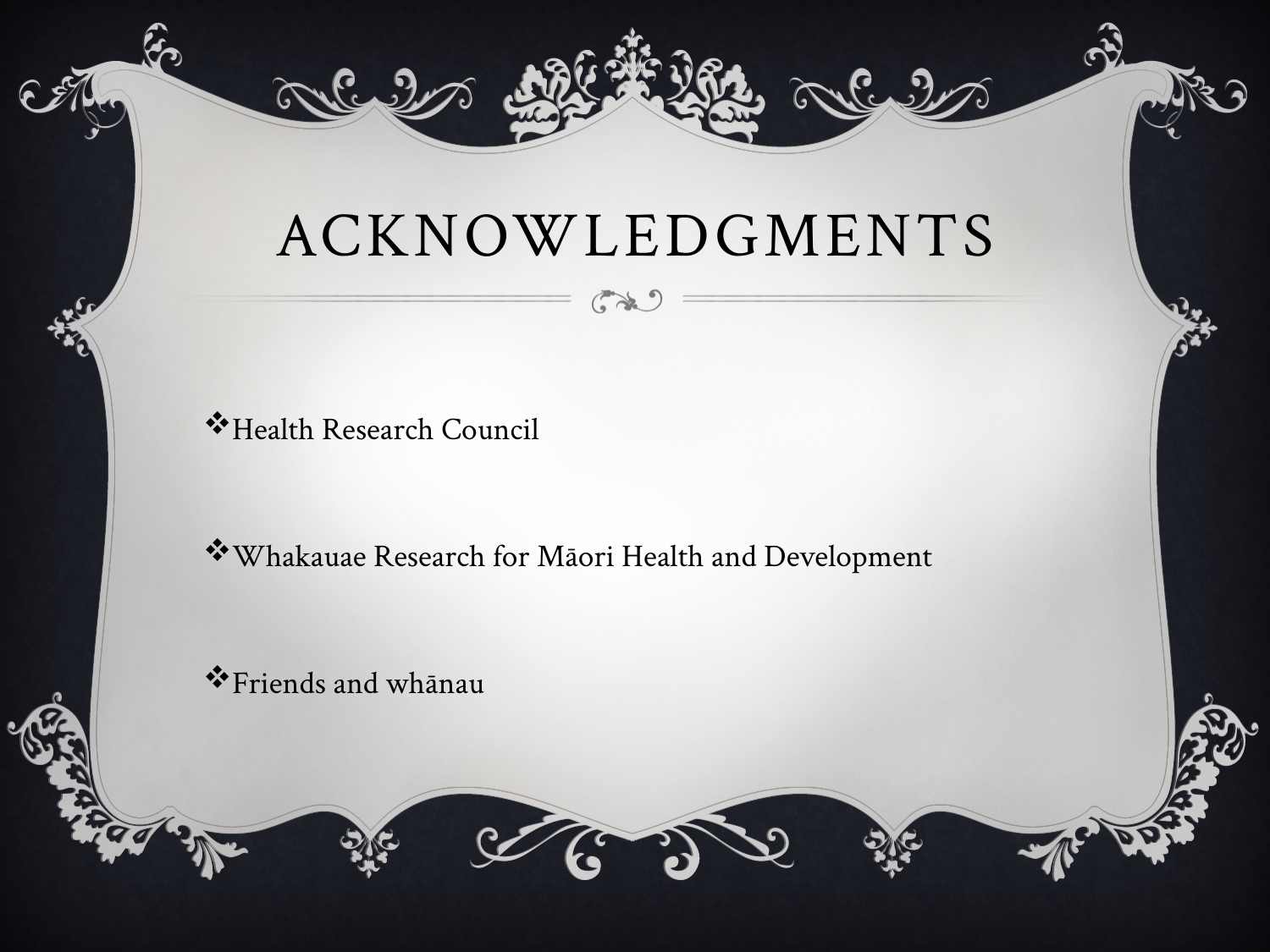

# ACKNOWLEDGMENTS

Health Research Council

Whakauae Research for Māori Health and Development

Friends and whānau